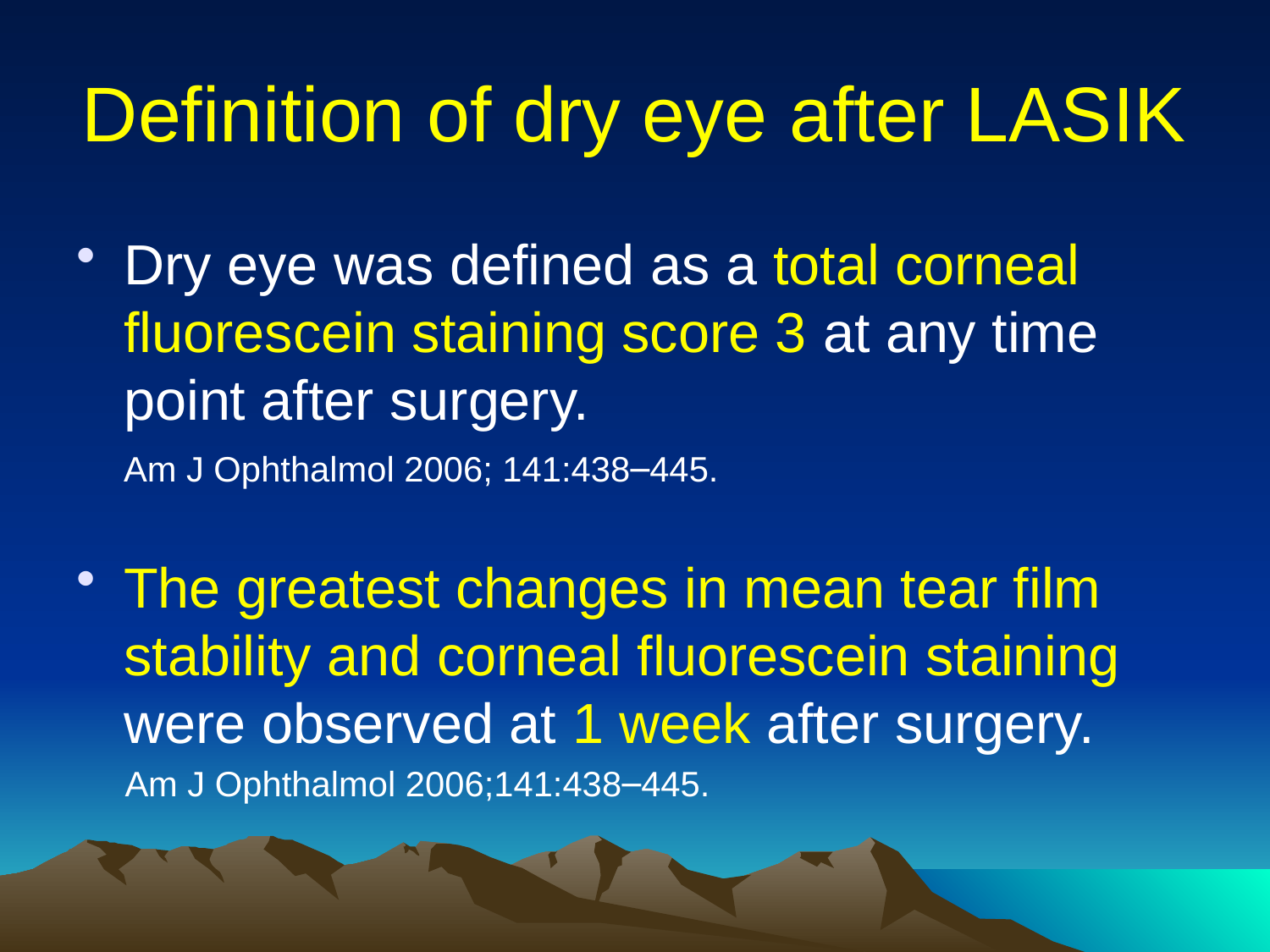

# Definition of dry eye after LASIK
Dry eye was defined as a total corneal fluorescein staining score 3 at any time point after surgery.
    Am J Ophthalmol 2006; 141:438–445.

The greatest changes in mean tear film stability and corneal fluorescein staining were observed at 1 week after surgery.
     Am J Ophthalmol 2006;141:438–445.